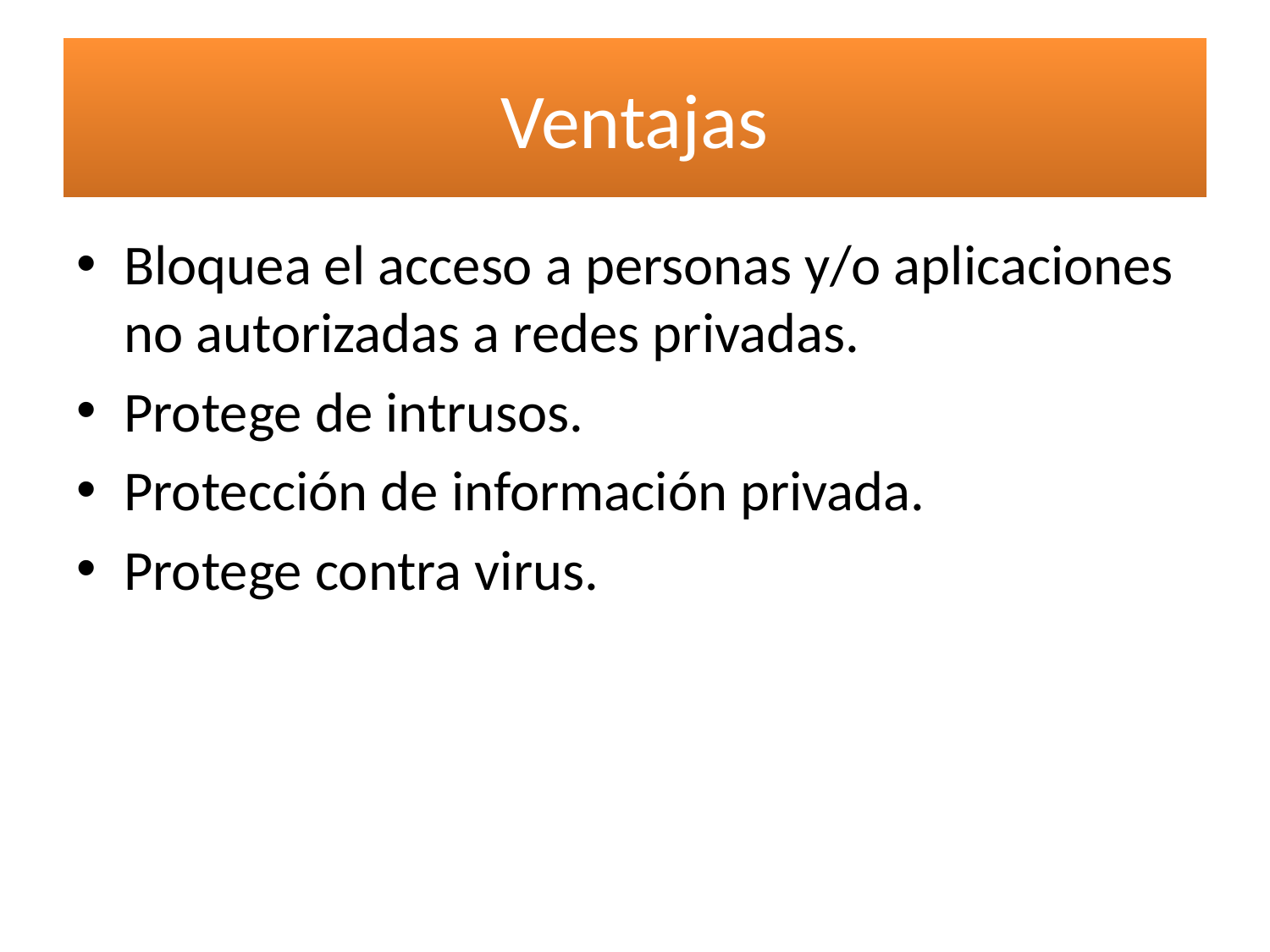

# Ventajas
Bloquea el acceso a personas y/o aplicaciones no autorizadas a redes privadas.
Protege de intrusos.
Protección de información privada.
Protege contra virus.